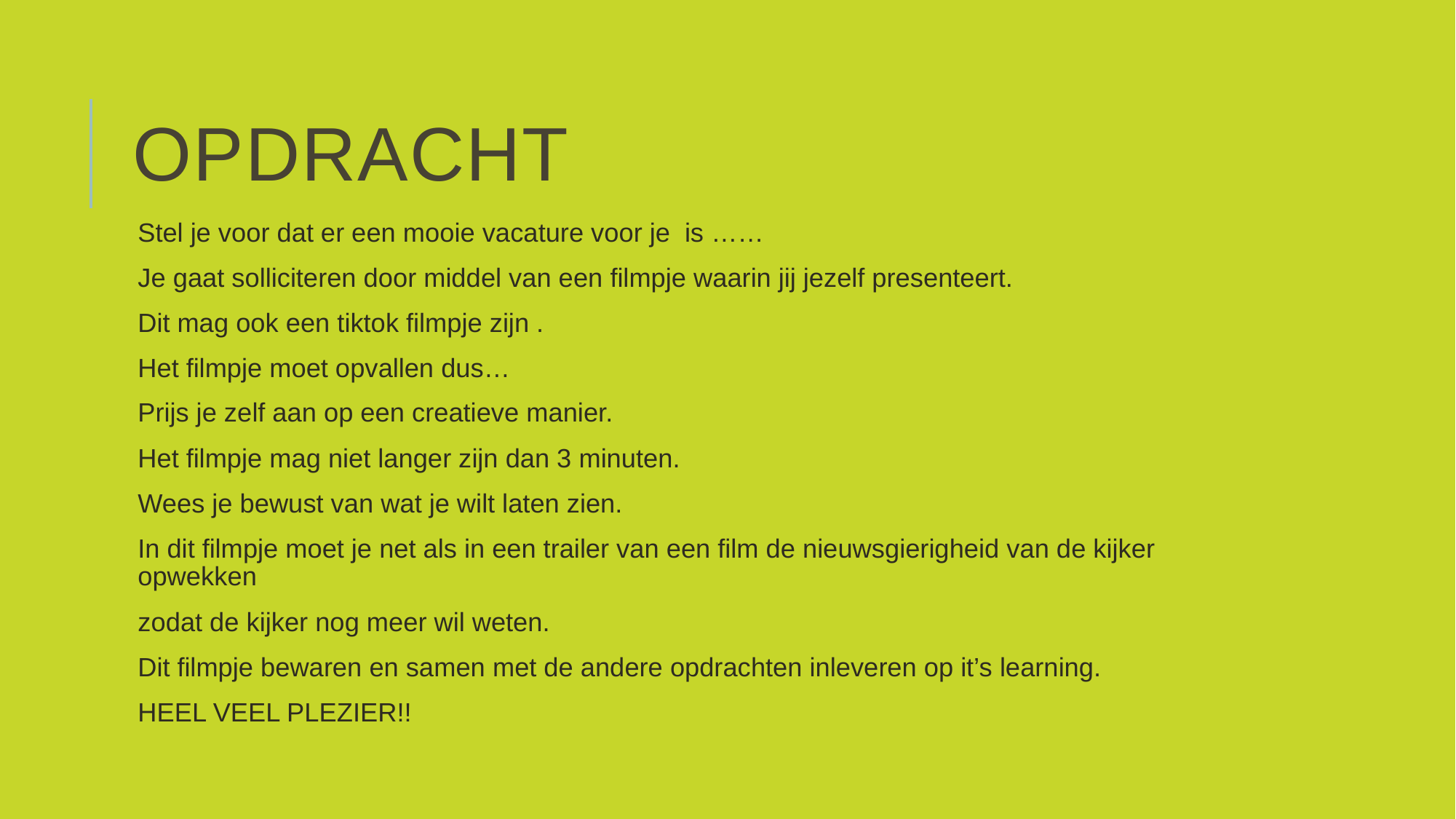

# opdracht

Stel je voor dat er een mooie vacature voor je  is ……
Je gaat solliciteren door middel van een filmpje waarin jij jezelf presenteert.
Dit mag ook een tiktok filmpje zijn .
Het filmpje moet opvallen dus…
Prijs je zelf aan op een creatieve manier.
Het filmpje mag niet langer zijn dan 3 minuten.
Wees je bewust van wat je wilt laten zien.
In dit filmpje moet je net als in een trailer van een film de nieuwsgierigheid van de kijker opwekken
zodat de kijker nog meer wil weten.
Dit filmpje bewaren en samen met de andere opdrachten inleveren op it’s learning.
HEEL VEEL PLEZIER!!